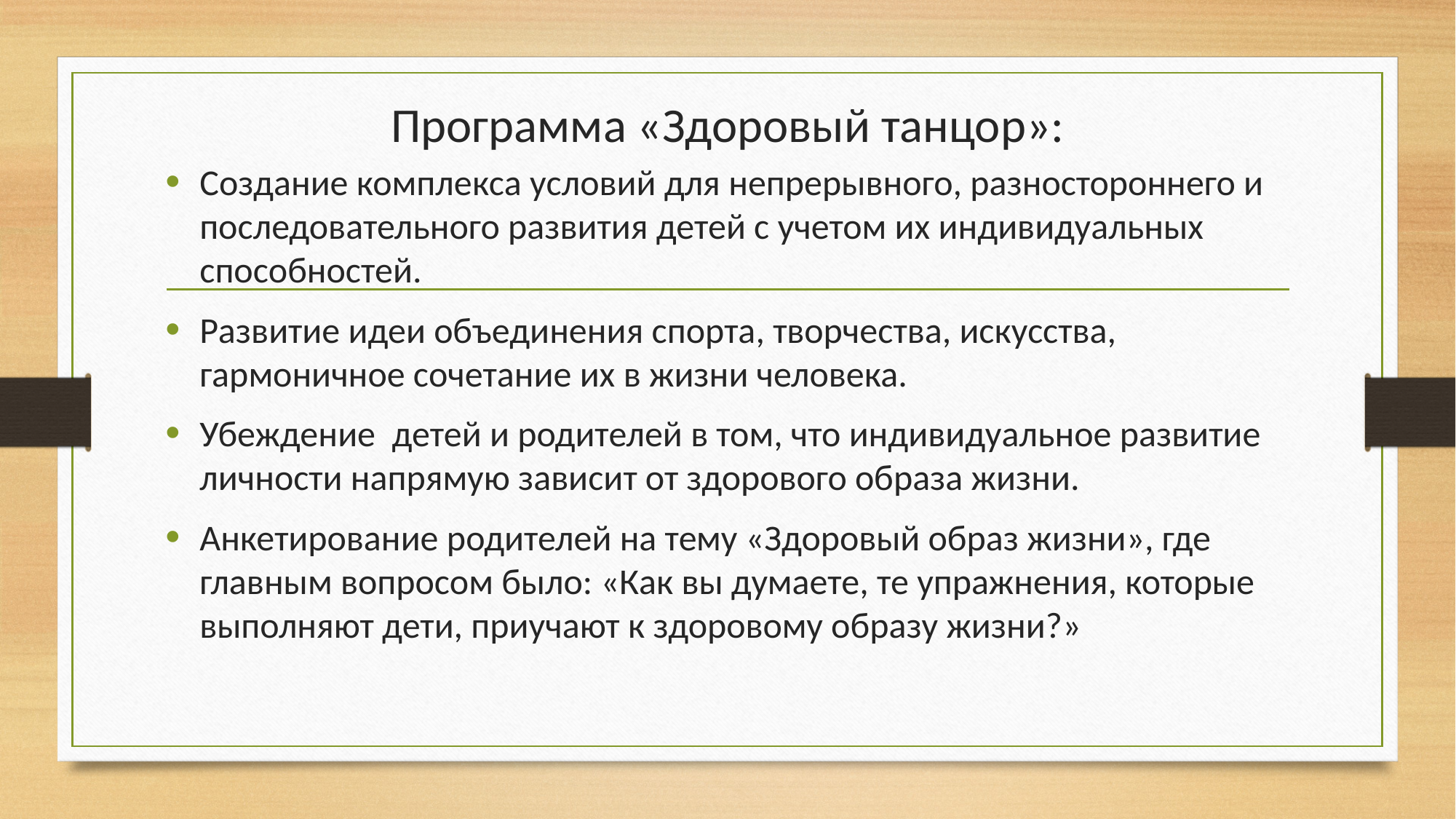

# Программа «Здоровый танцор»:
Создание комплекса условий для непрерывного, разностороннего и последовательного развития детей с учетом их индивидуальных способностей.
Развитие идеи объединения спорта, творчества, искусства, гармоничное сочетание их в жизни человека.
Убеждение  детей и родителей в том, что индивидуальное развитие личности напрямую зависит от здорового образа жизни.
Анкетирование родителей на тему «Здоровый образ жизни», где главным вопросом было: «Как вы думаете, те упражнения, которые выполняют дети, приучают к здоровому образу жизни?»